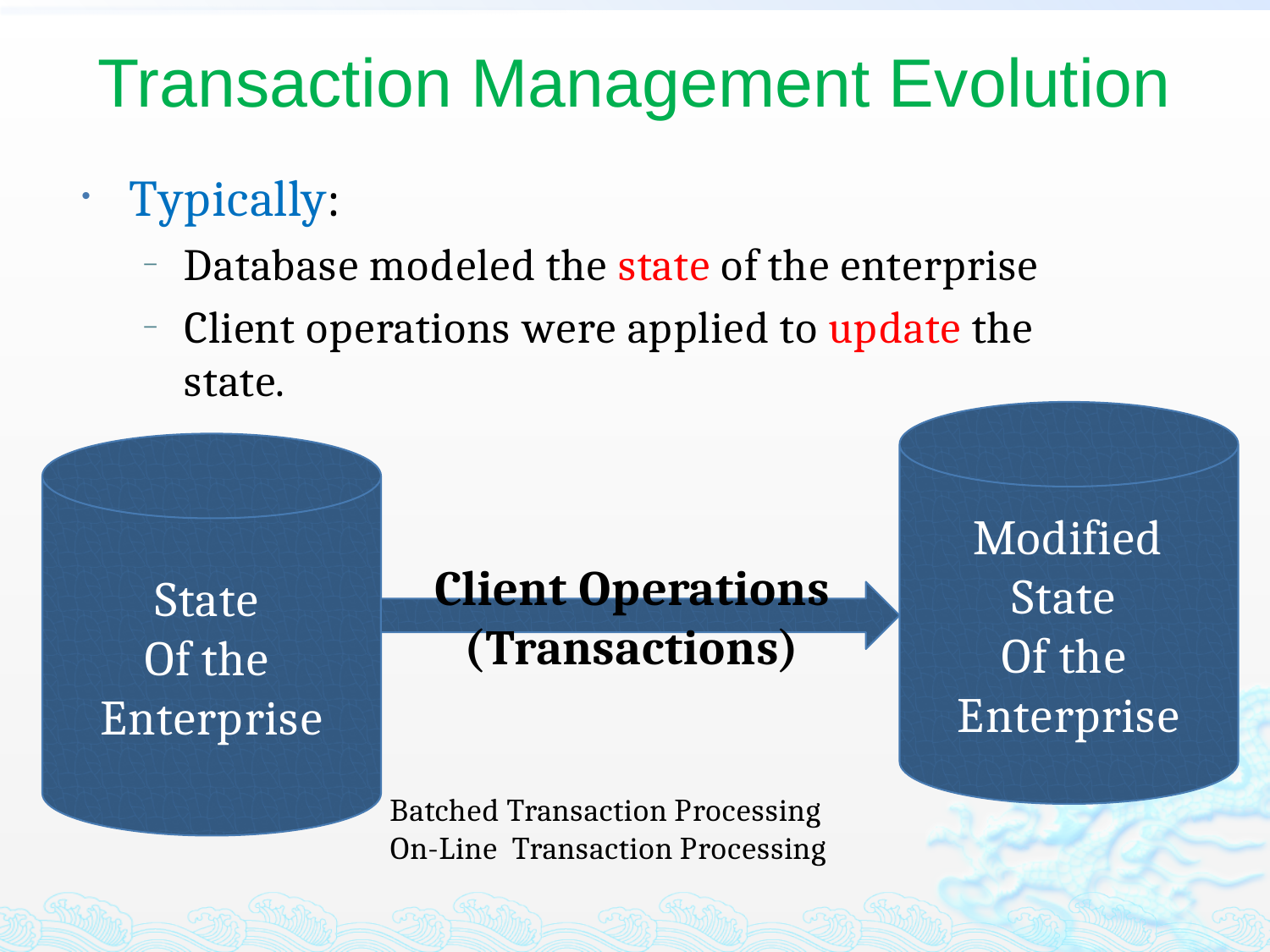

# Transaction Management Evolution
Typically:
Database modeled the state of the enterprise
Client operations were applied to update the state.
Modified
State
Of the
Enterprise
State
Of the
Enterprise
Client Operations
(Transactions)
Batched Transaction Processing
On-Line  Transaction Processing